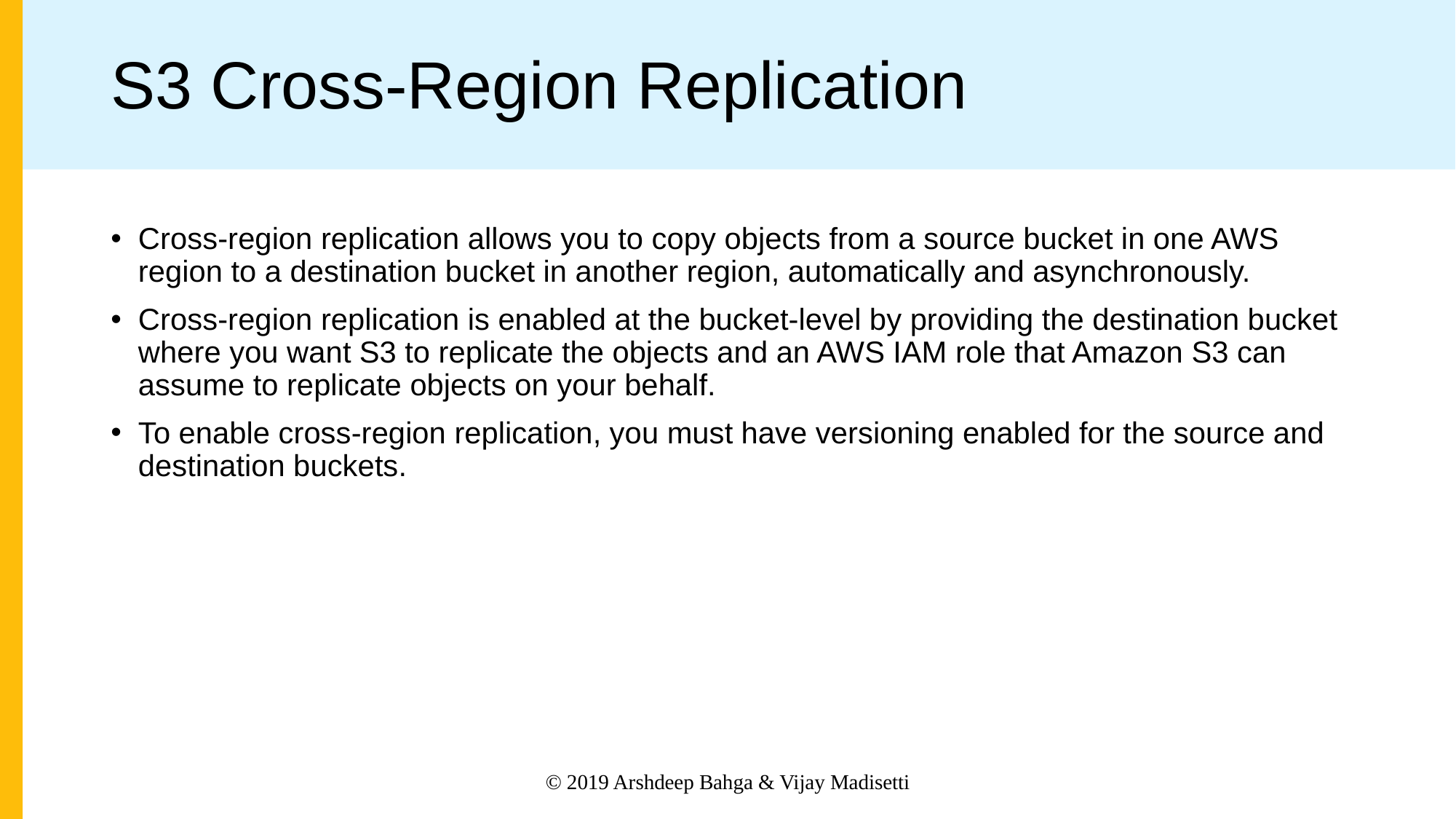

# S3 Cross-Region Replication
Cross-region replication allows you to copy objects from a source bucket in one AWS region to a destination bucket in another region, automatically and asynchronously.
Cross-region replication is enabled at the bucket-level by providing the destination bucket where you want S3 to replicate the objects and an AWS IAM role that Amazon S3 can assume to replicate objects on your behalf.
To enable cross-region replication, you must have versioning enabled for the source and destination buckets.
© 2019 Arshdeep Bahga & Vijay Madisetti